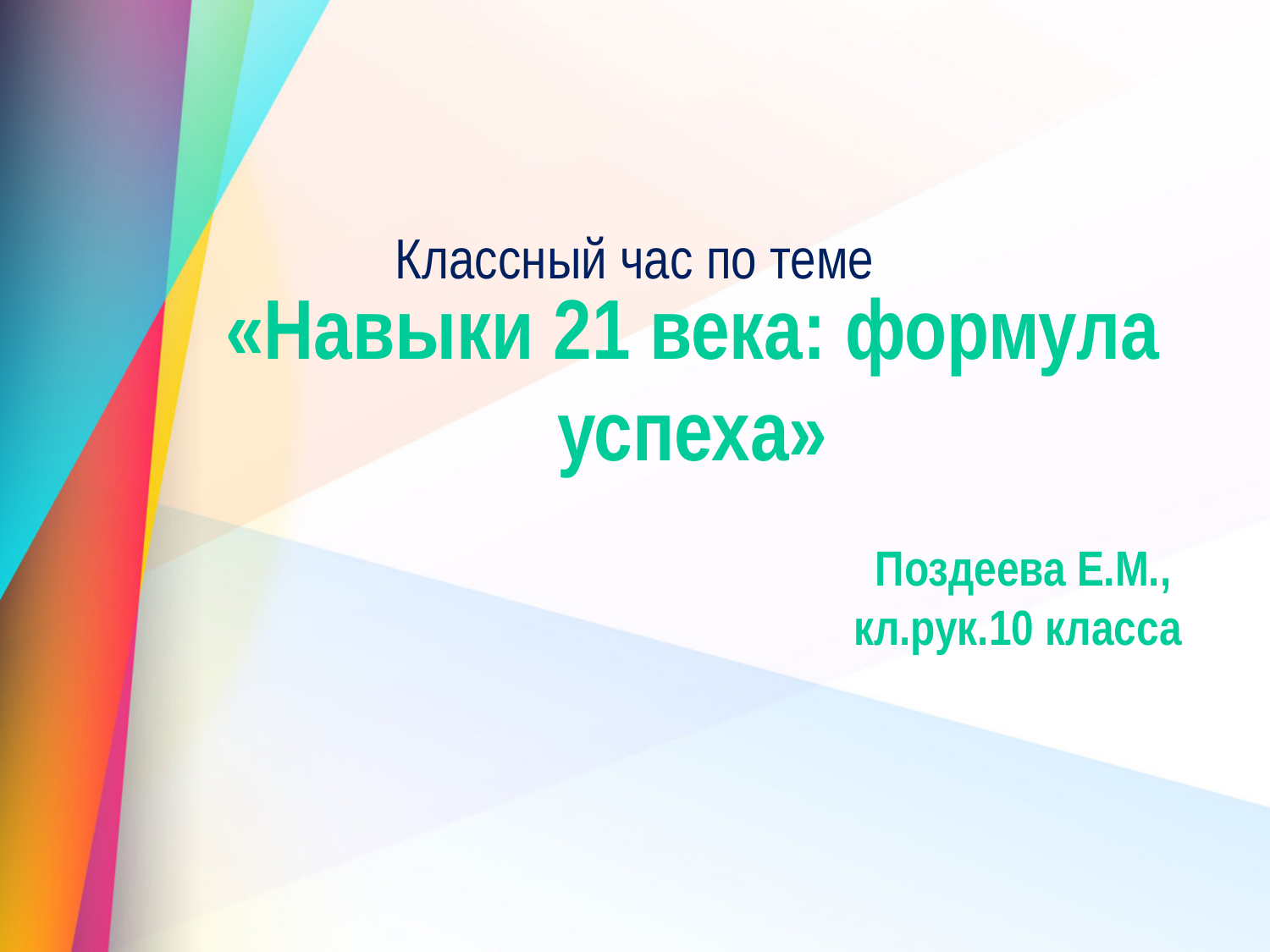

Классный час по теме
«Навыки 21 века: формула успеха»

                                                            Поздеева Е.М.,
                                                          кл.рук.10 класса